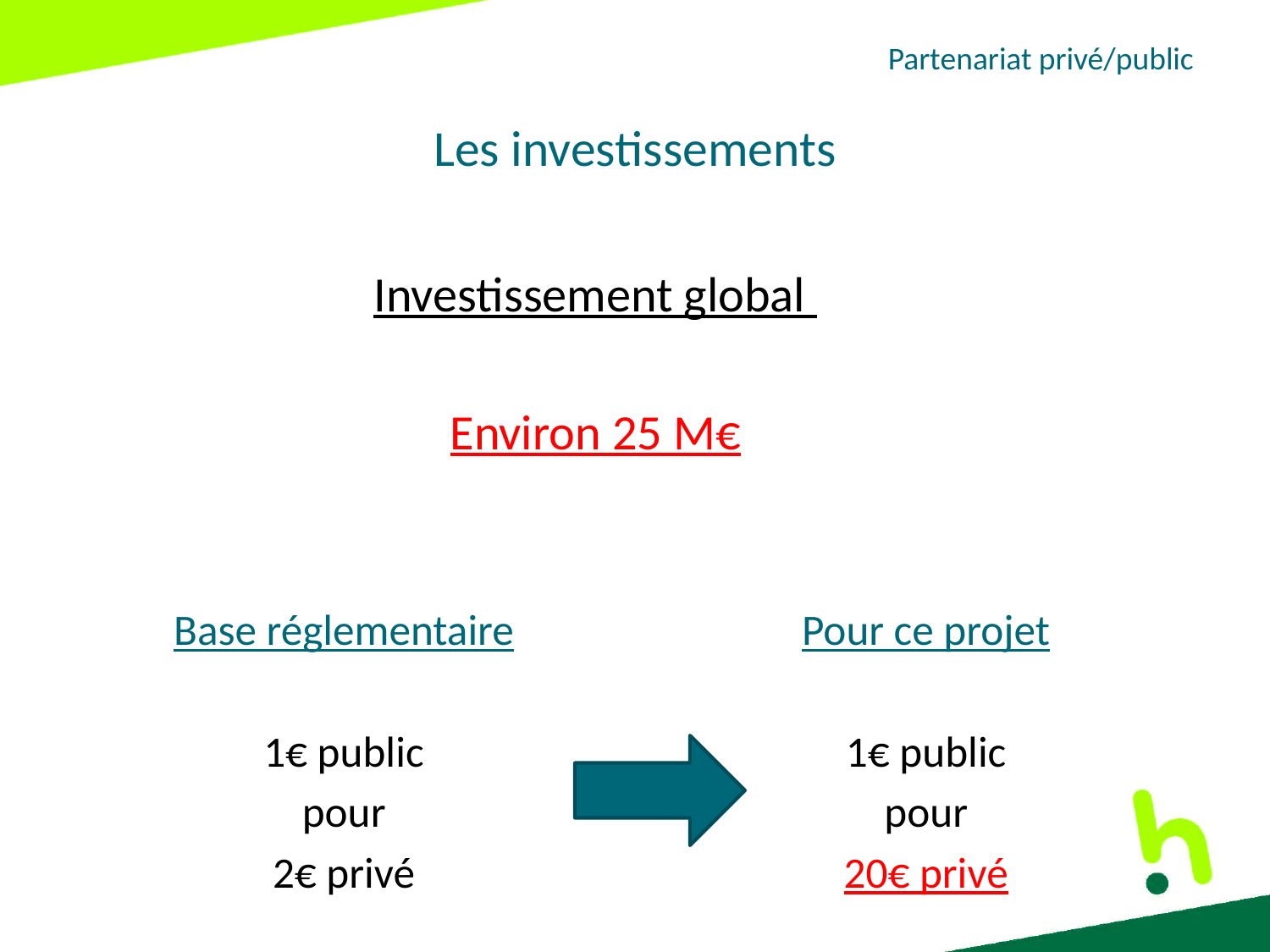

Partenariat privé/public
# Les investissements
Investissement global

Environ 25 M€

Base réglementaire

1€ public
pour
2€ privé
Pour ce projet

1€ public
pour
20€ privé